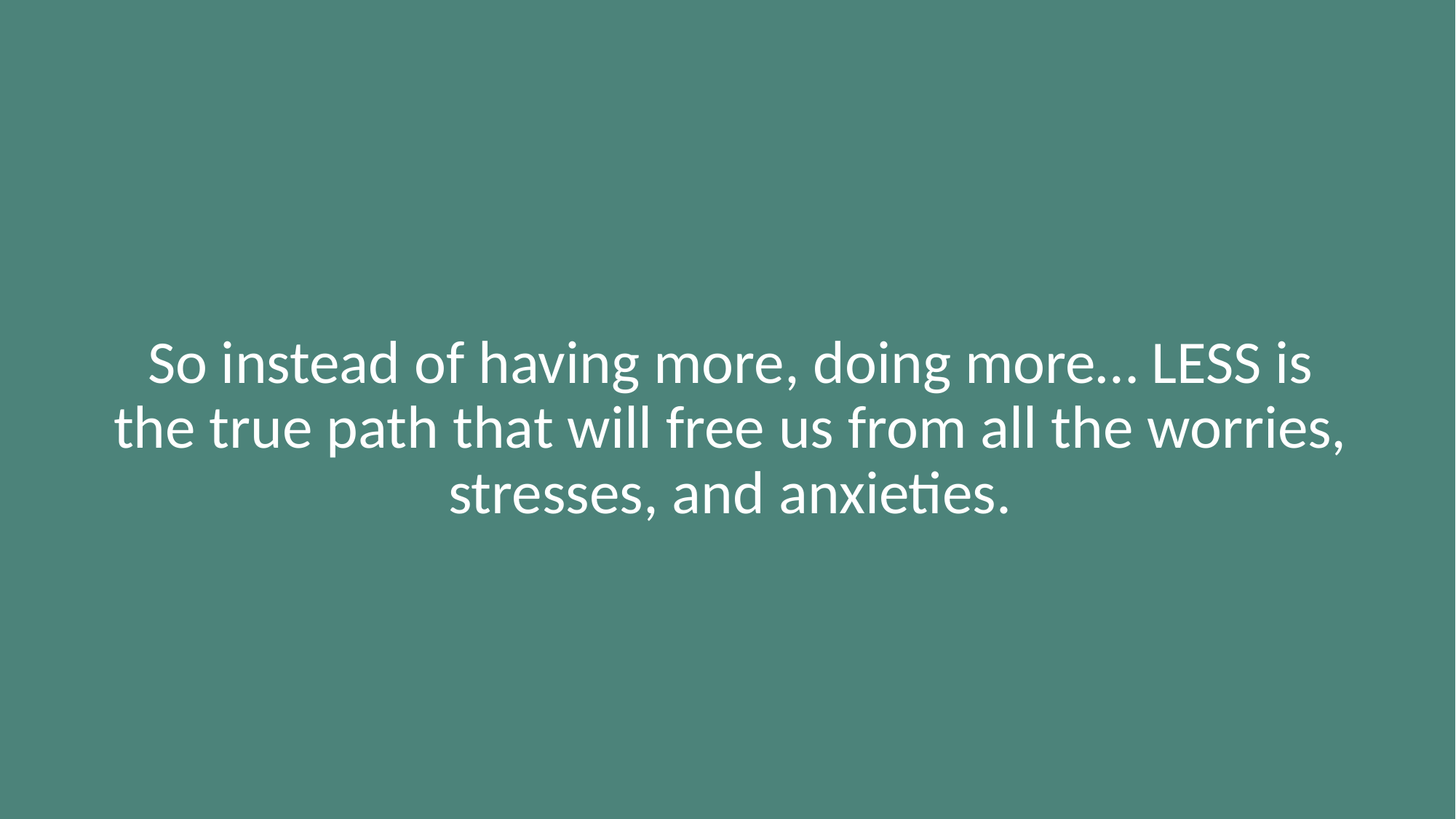

So instead of having more, doing more… LESS is the true path that will free us from all the worries, stresses, and anxieties.